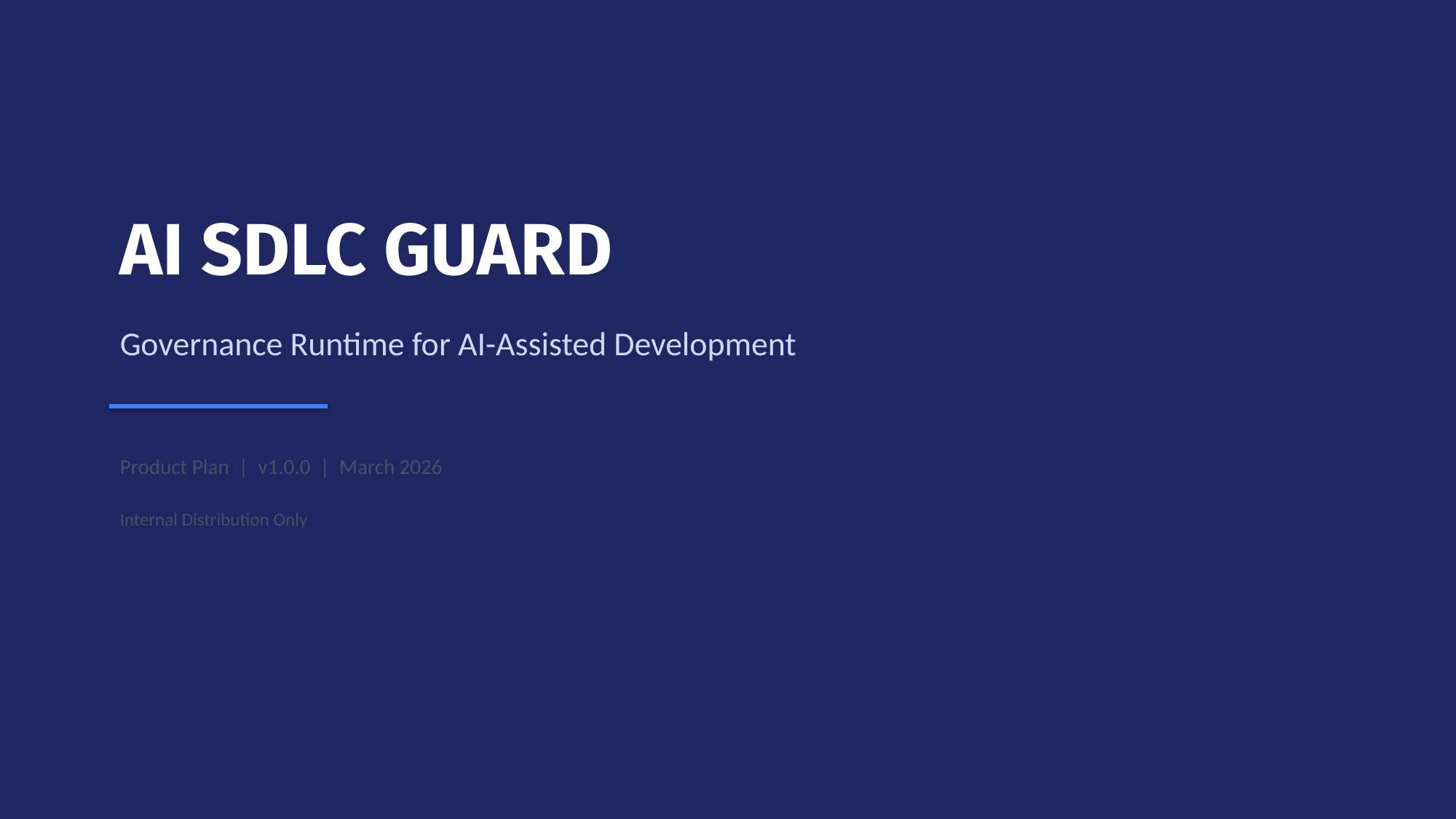

AI SDLC GUARD
Governance Runtime for AI-Assisted Development

Product Plan  |  v1.0.0  |  March 2026
Internal Distribution Only